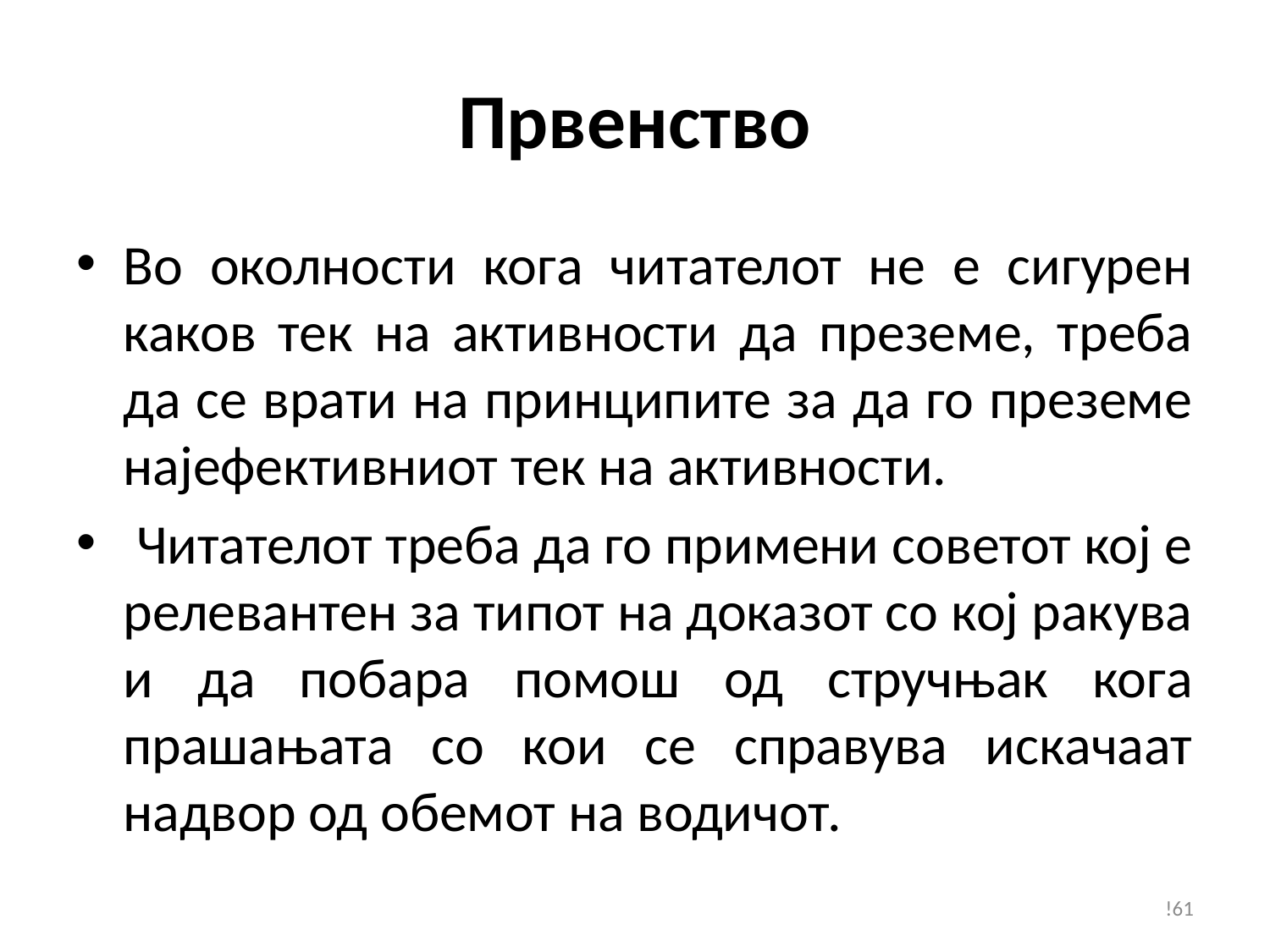

# Првенство
Во околности кога читателот не е сигурен каков тек на активности да преземе, треба да се врати на принципите за да го преземе најефективниот тек на активности.
 Читателот треба да го примени советот кој е релевантен за типот на доказот со кој ракува и да побара помош од стручњак кога прашањата со кои се справува искачаат надвор од обемот на водичот.

!61